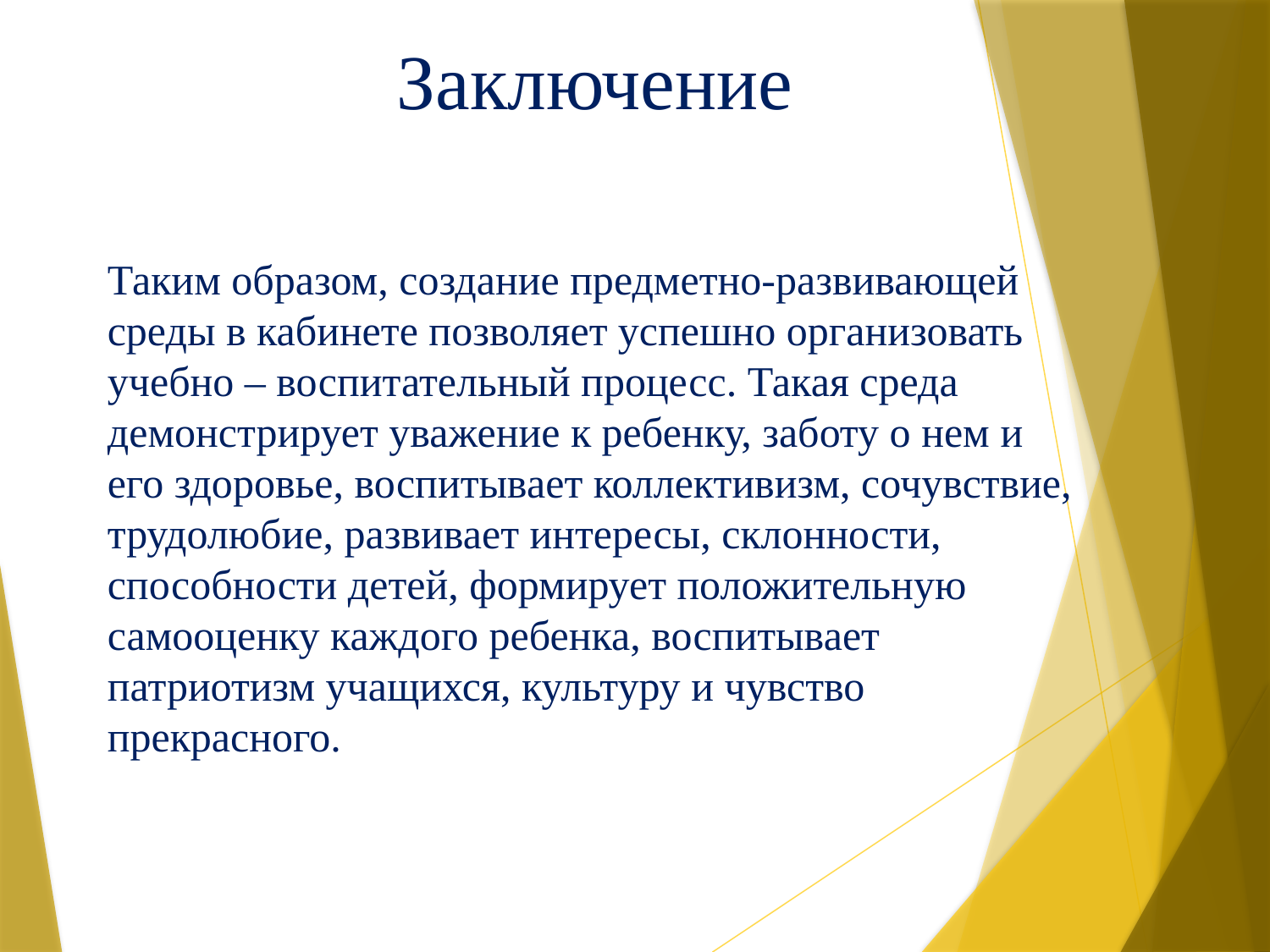

Заключение
Таким образом, создание предметно-развивающей среды в кабинете позволяет успешно организовать учебно – воспитательный процесс. Такая среда демонстрирует уважение к ребенку, заботу о нем и его здоровье, воспитывает коллективизм, сочувствие, трудолюбие, развивает интересы, склонности, способности детей, формирует положительную самооценку каждого ребенка, воспитывает патриотизм учащихся, культуру и чувство прекрасного.